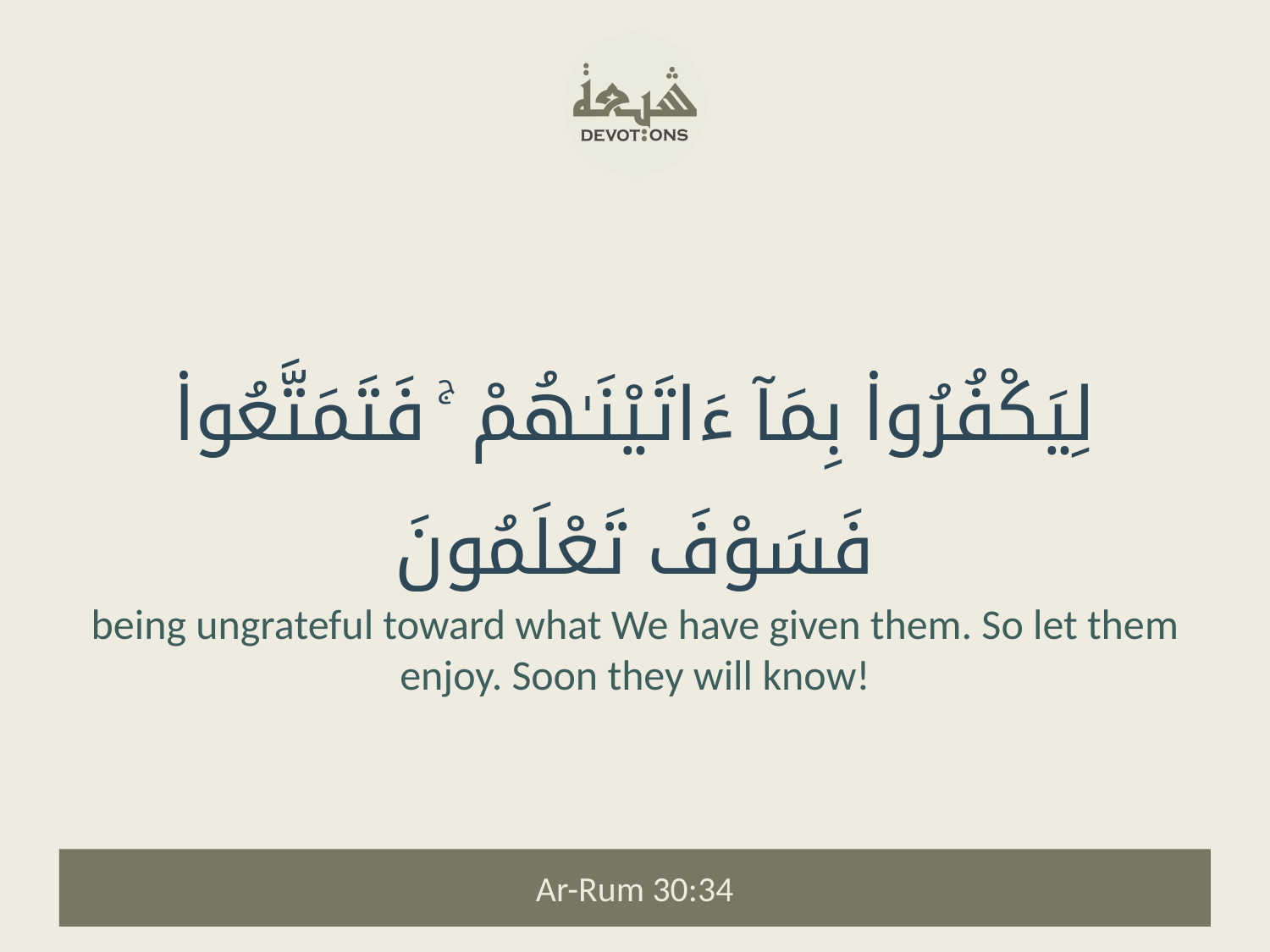

لِيَكْفُرُوا۟ بِمَآ ءَاتَيْنَـٰهُمْ ۚ فَتَمَتَّعُوا۟ فَسَوْفَ تَعْلَمُونَ
being ungrateful toward what We have given them. So let them enjoy. Soon they will know!
Ar-Rum 30:34